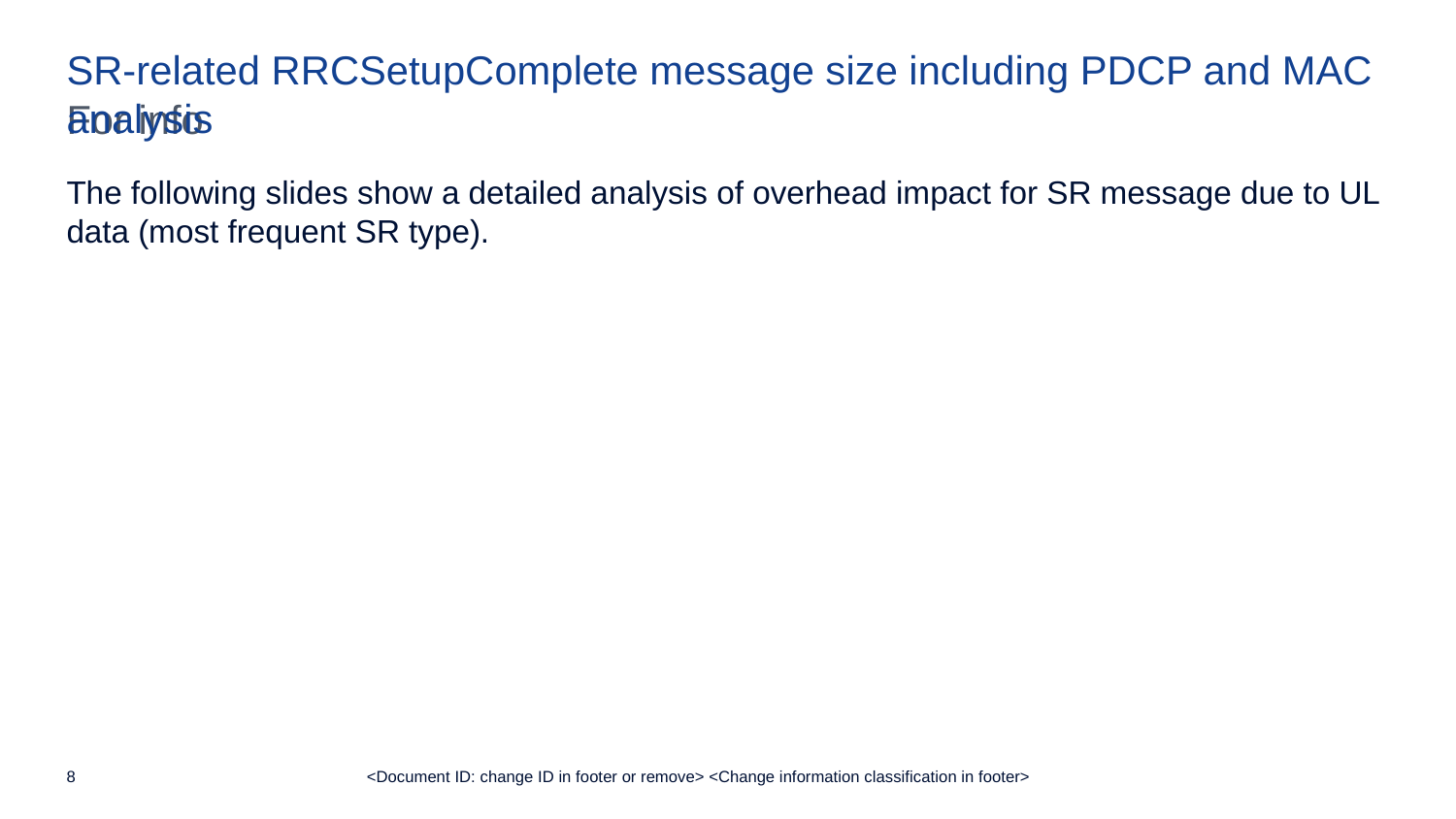

SR-related RRCSetupComplete message size including PDCP and MAC analysis
For info
The following slides show a detailed analysis of overhead impact for SR message due to UL data (most frequent SR type).
<Document ID: change ID in footer or remove> <Change information classification in footer>